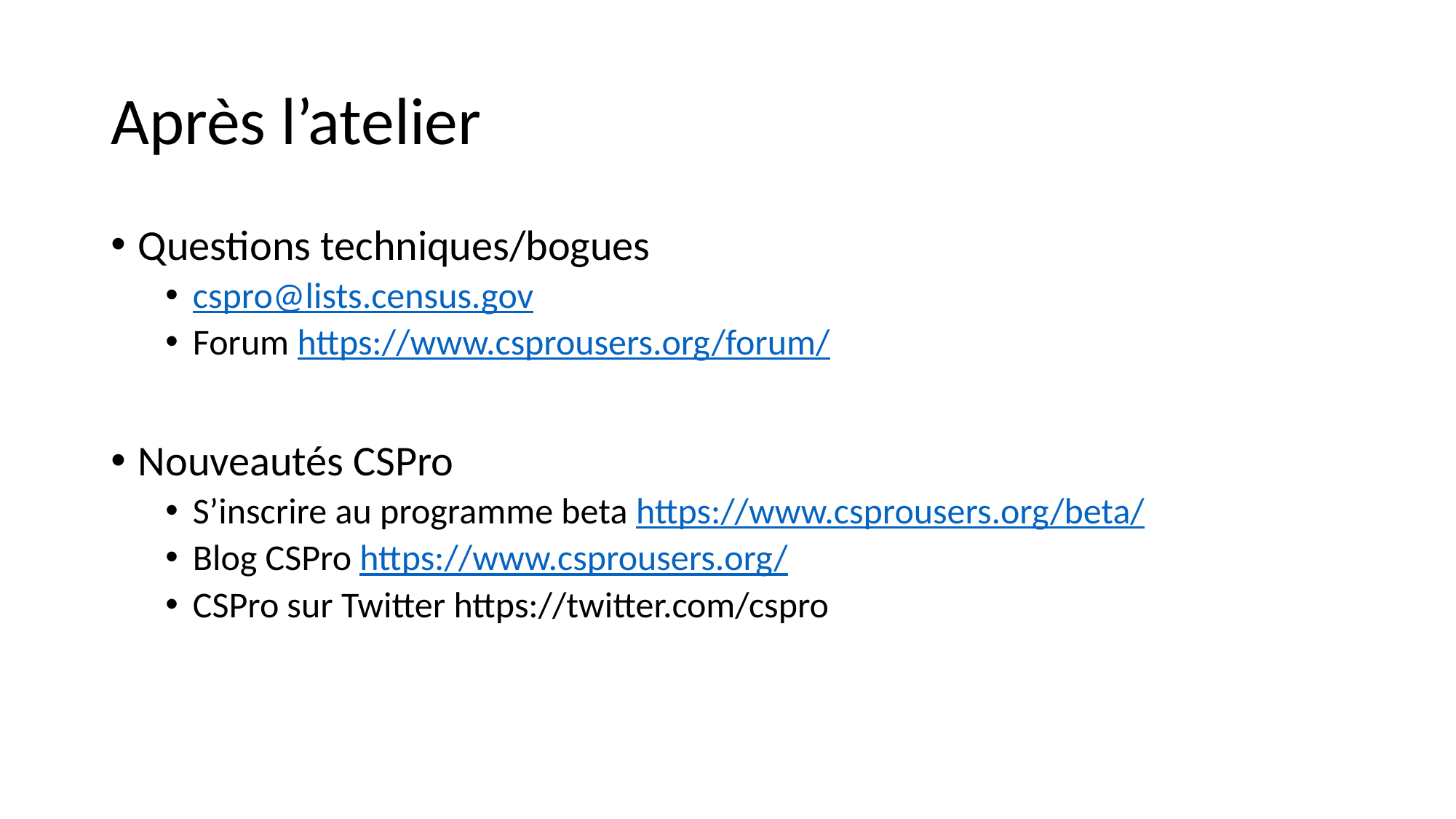

# Après l’atelier
Questions techniques/bogues
cspro@lists.census.gov
Forum https://www.csprousers.org/forum/

Nouveautés CSPro
S’inscrire au programme beta https://www.csprousers.org/beta/
Blog CSPro https://www.csprousers.org/
CSPro sur Twitter https://twitter.com/cspro